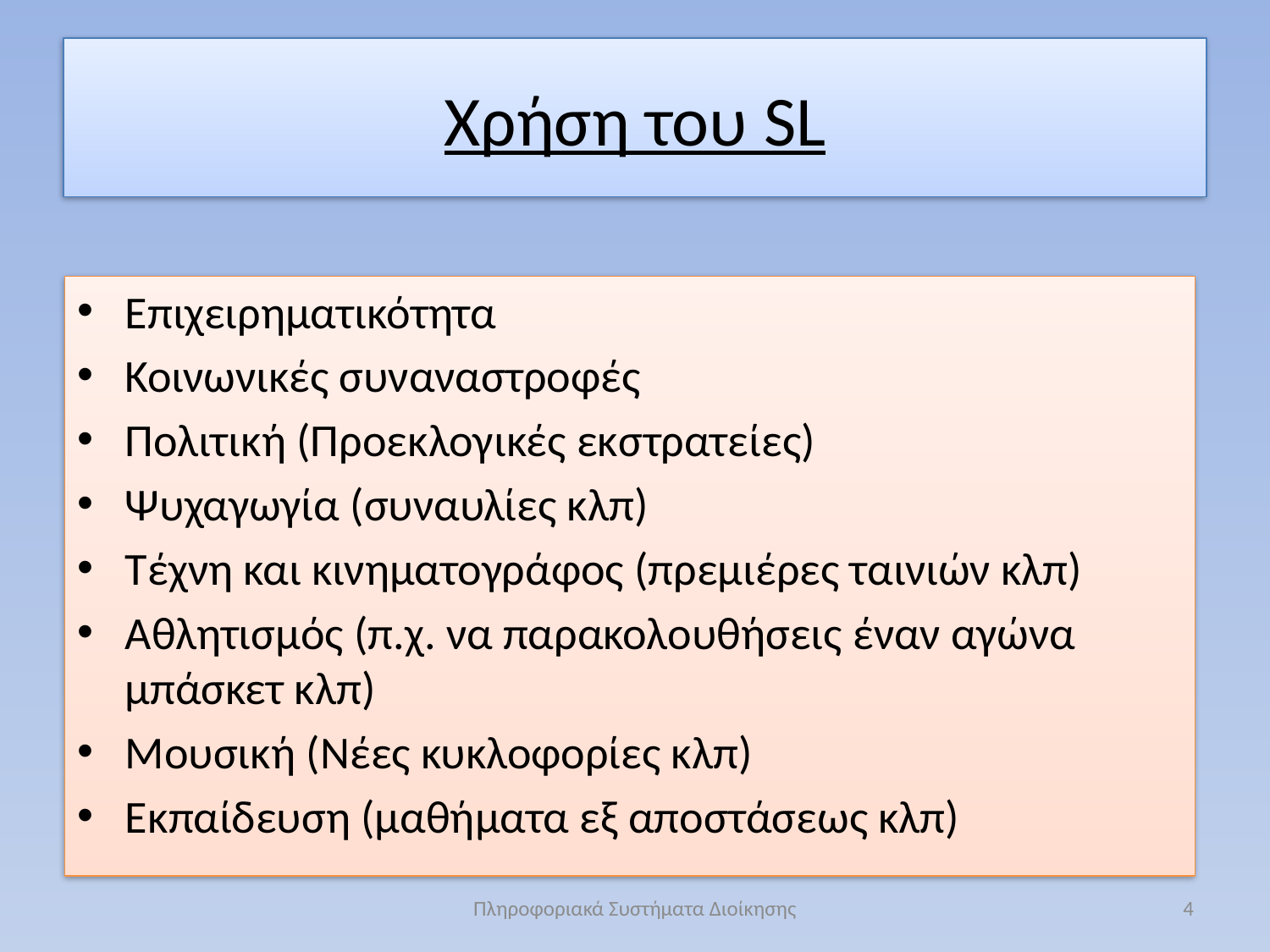

# Χρήση του SL
Επιχειρηματικότητα
Κοινωνικές συναναστροφές
Πολιτική (Προεκλογικές εκστρατείες)
Ψυχαγωγία (συναυλίες κλπ)
Τέχνη και κινηματογράφος (πρεμιέρες ταινιών κλπ)
Αθλητισμός (π.χ. να παρακολουθήσεις έναν αγώνα μπάσκετ κλπ)
Μουσική (Νέες κυκλοφορίες κλπ)
Εκπαίδευση (μαθήματα εξ αποστάσεως κλπ)
Πληροφοριακά Συστήματα Διοίκησης
4